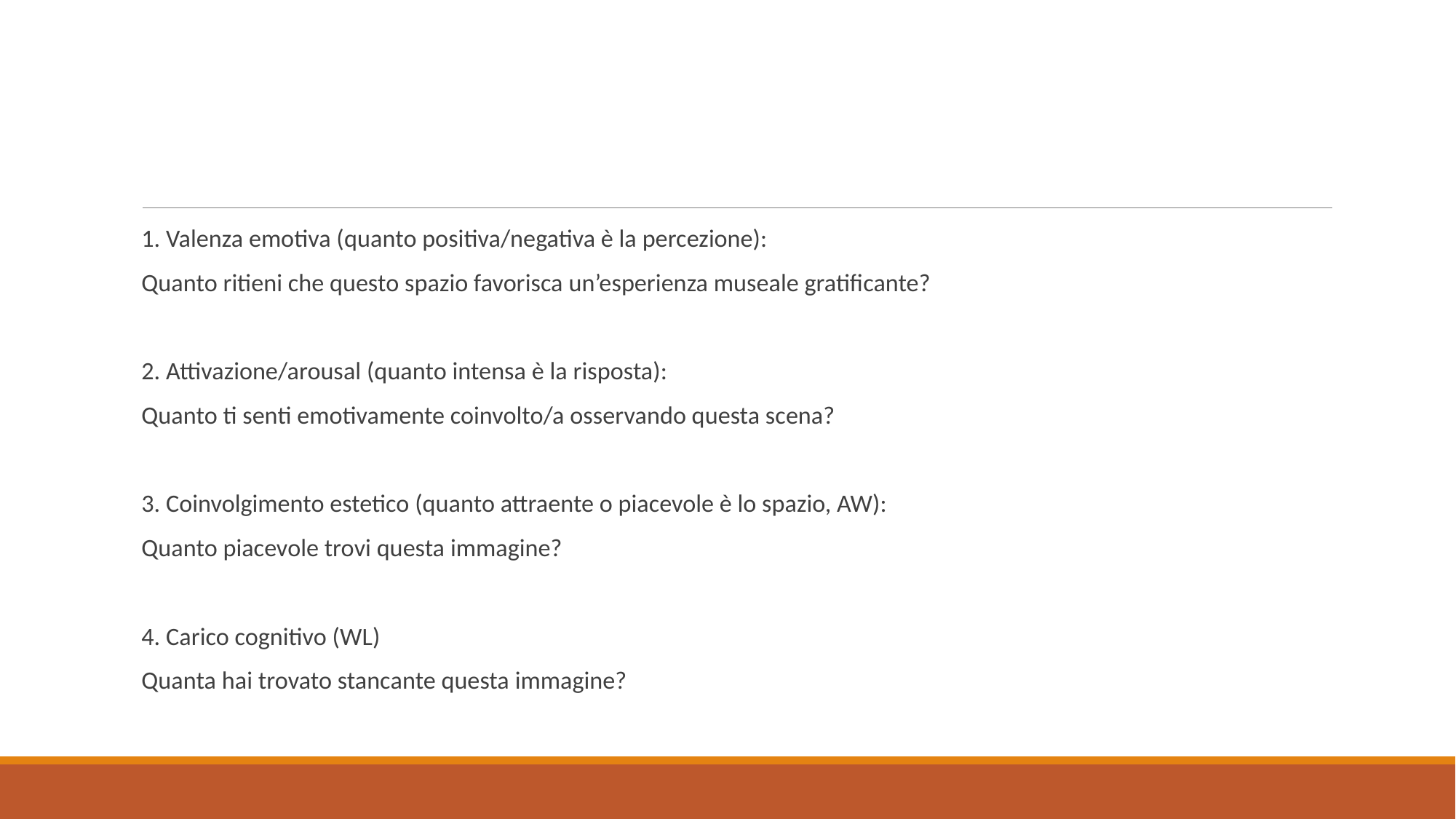

1. Valenza emotiva (quanto positiva/negativa è la percezione):
Quanto ritieni che questo spazio favorisca un’esperienza museale gratificante?

2. Attivazione/arousal (quanto intensa è la risposta):
Quanto ti senti emotivamente coinvolto/a osservando questa scena?

3. Coinvolgimento estetico (quanto attraente o piacevole è lo spazio, AW):
Quanto piacevole trovi questa immagine?

4. Carico cognitivo (WL)
Quanta hai trovato stancante questa immagine?